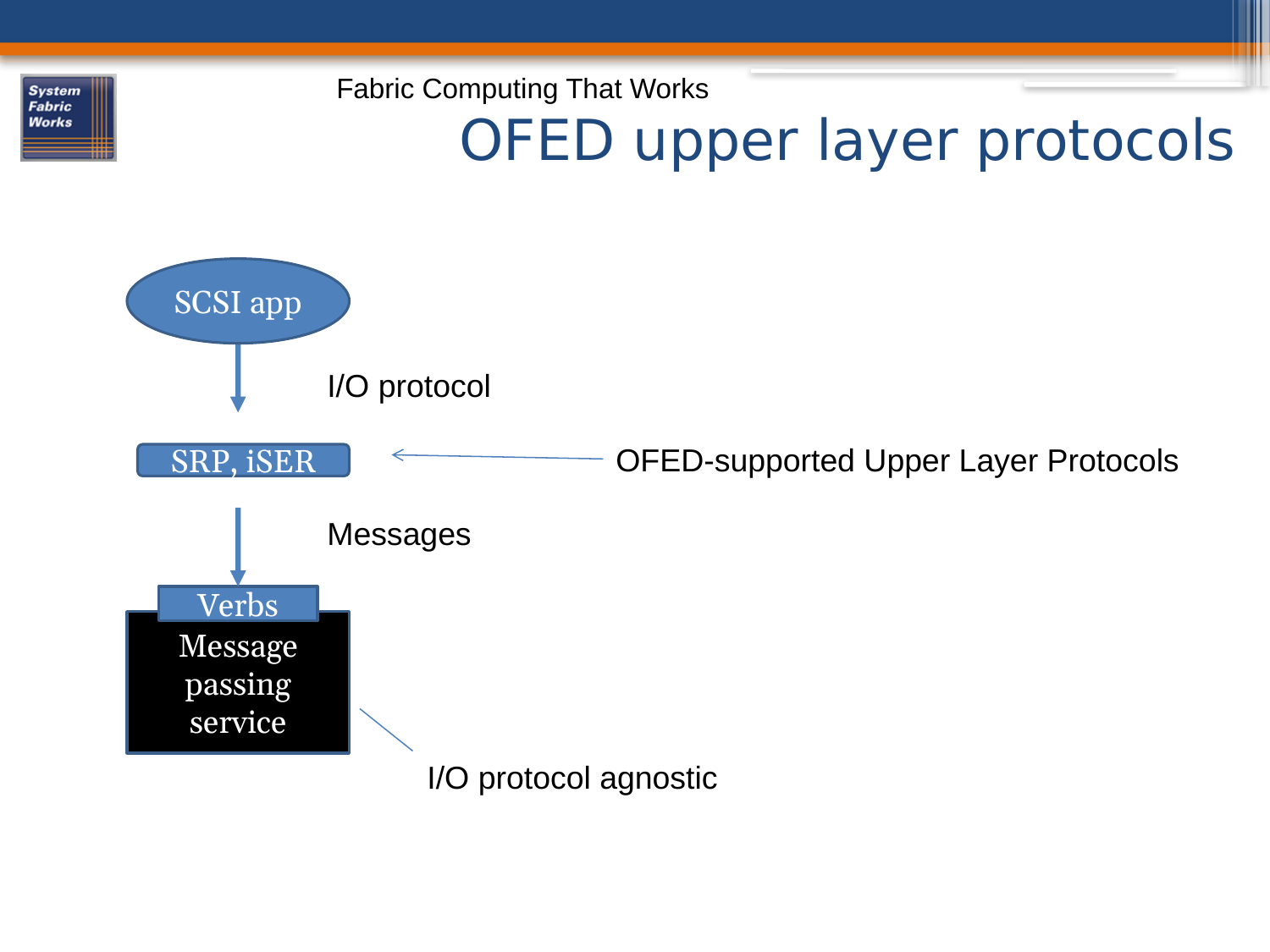

# OFED upper layer protocols
SCSI app
I/O protocol
??
OFED-supported Upper Layer Protocols
SRP, iSER
Messages
Verbs
Message passing service
I/O protocol agnostic